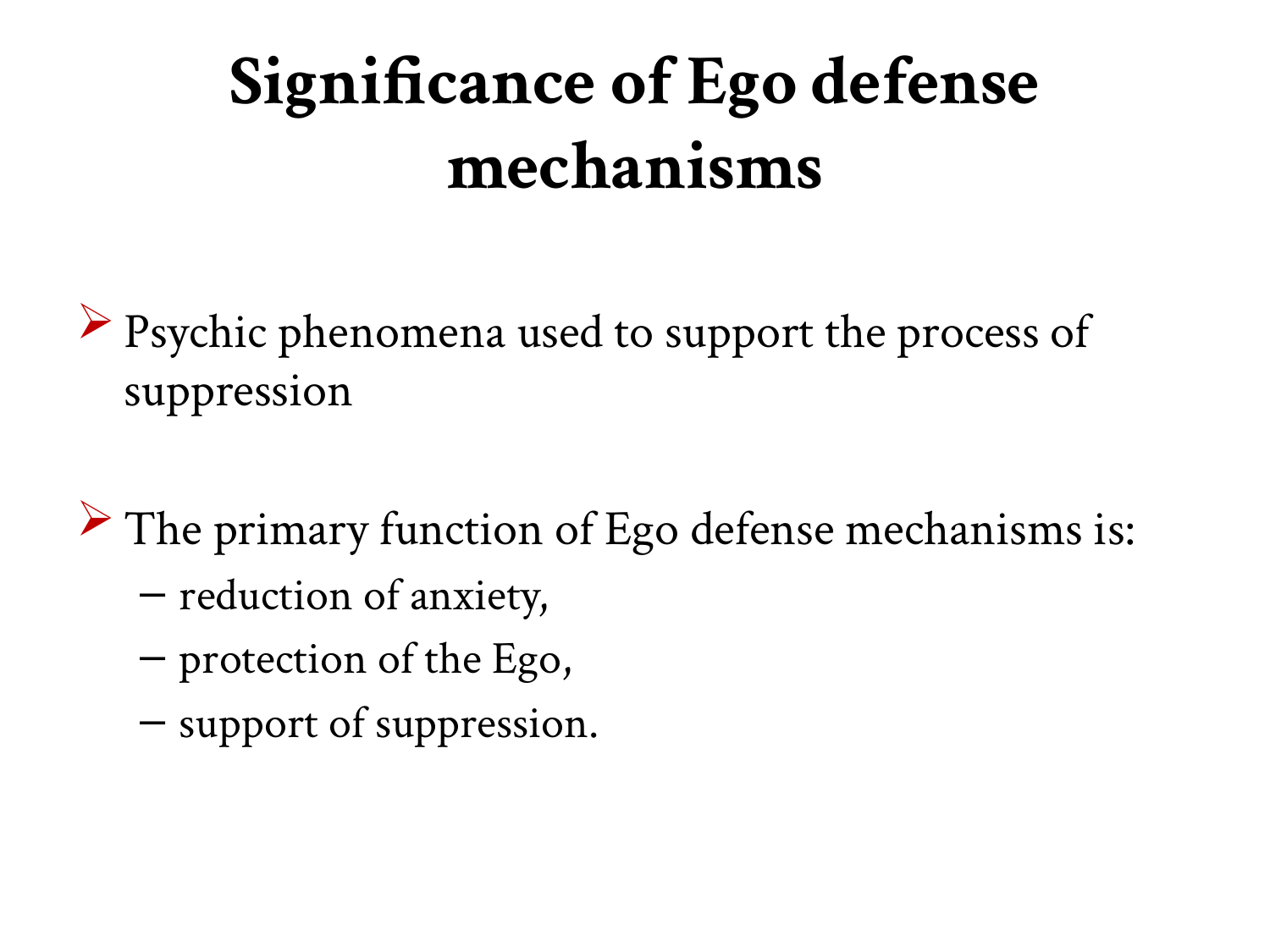

# Significance of Ego defense mechanisms

Psychic phenomena used to support the process of suppression

The primary function of Ego defense mechanisms is:
reduction of anxiety,
protection of the Ego,
support of suppression.